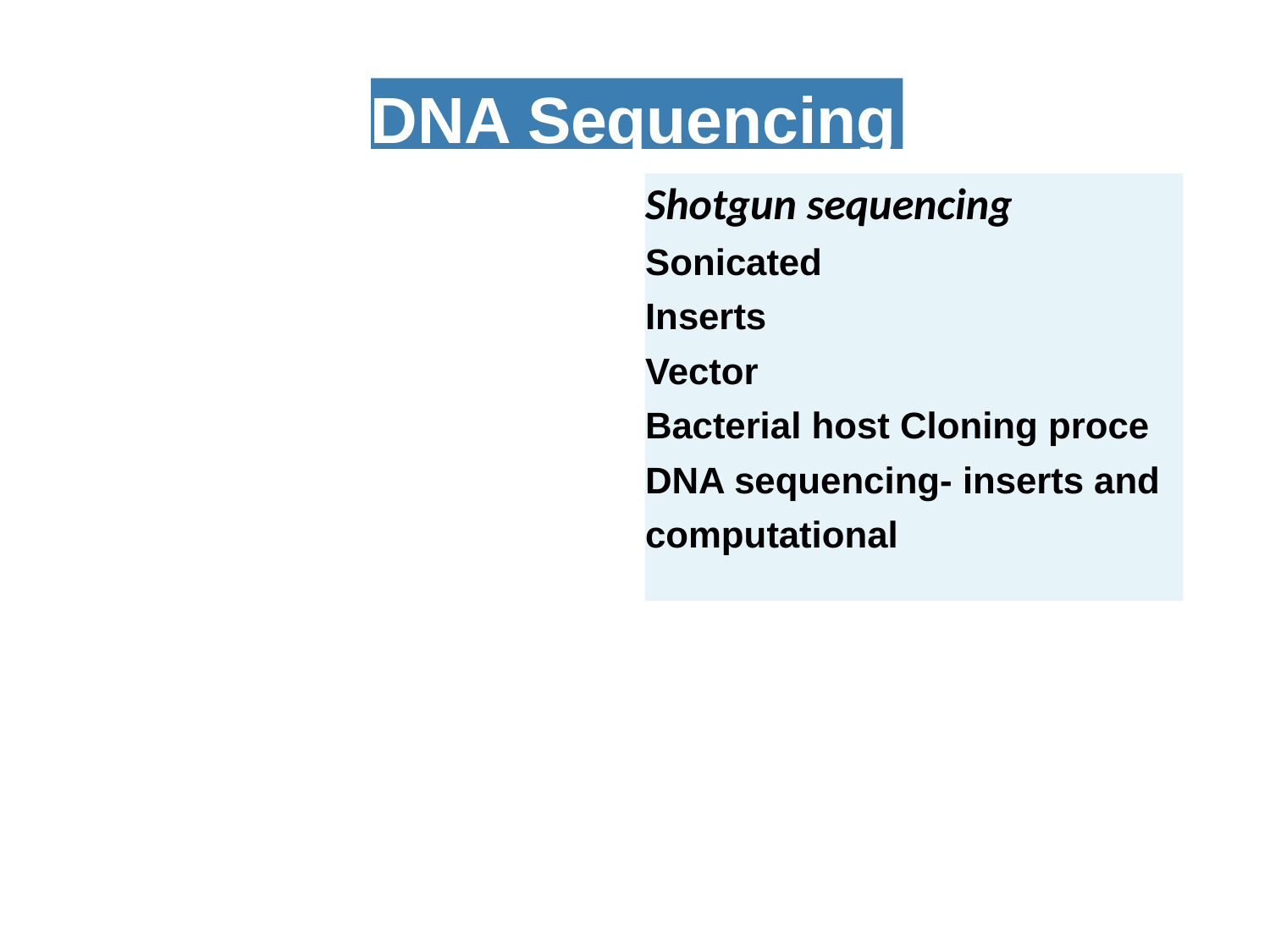

DNA Sequencing
Shotgun sequencing
Sonicated
Inserts
Vector
Bacterial host Cloning proce
DNA sequencing- inserts and computational